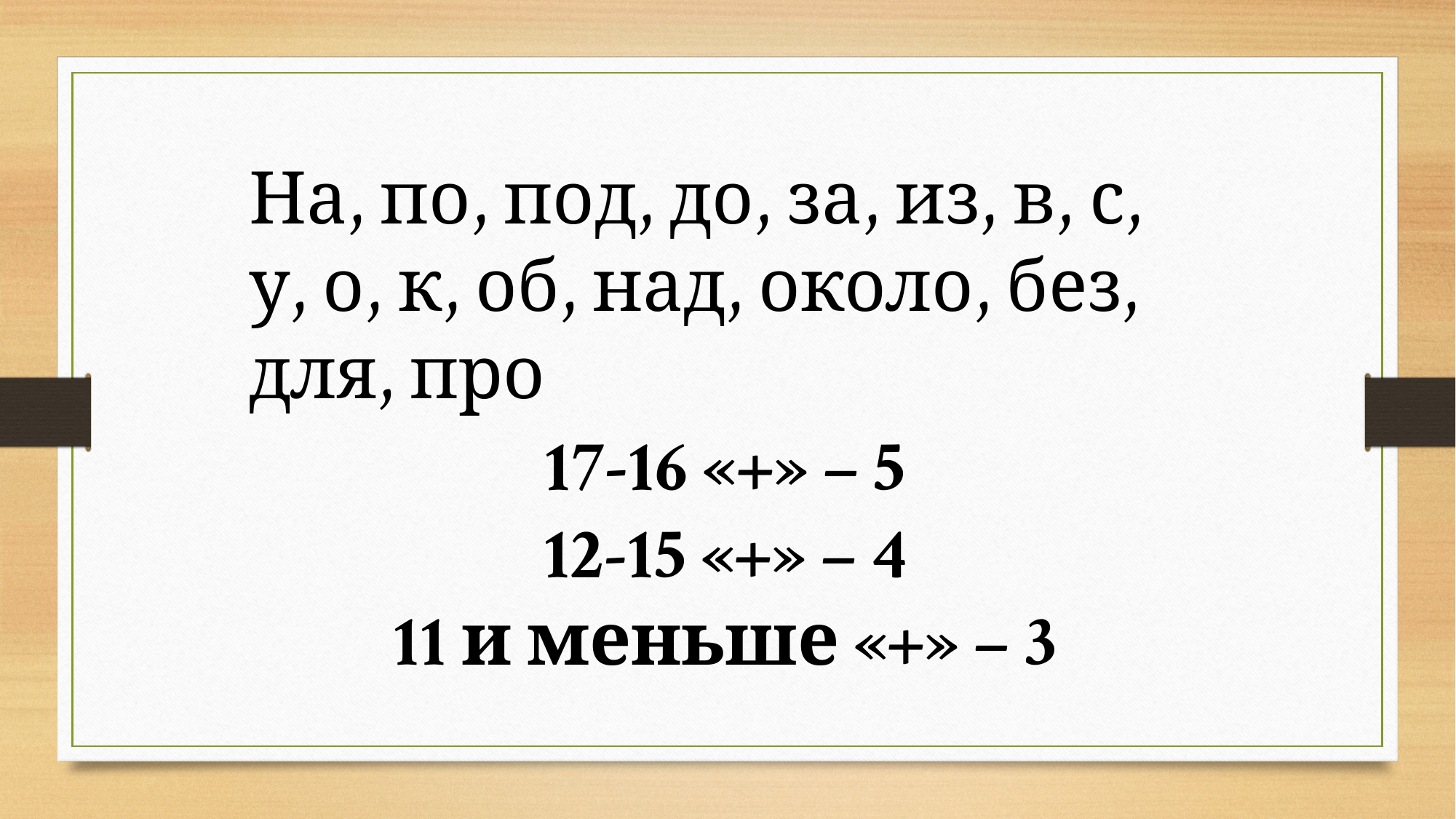

На, по, под, до, за, из, в, с, у, о, к, об, над, около, без, для, про
17-16 «+» – 5
12-15 «+» – 4
11 и меньше «+» – 3